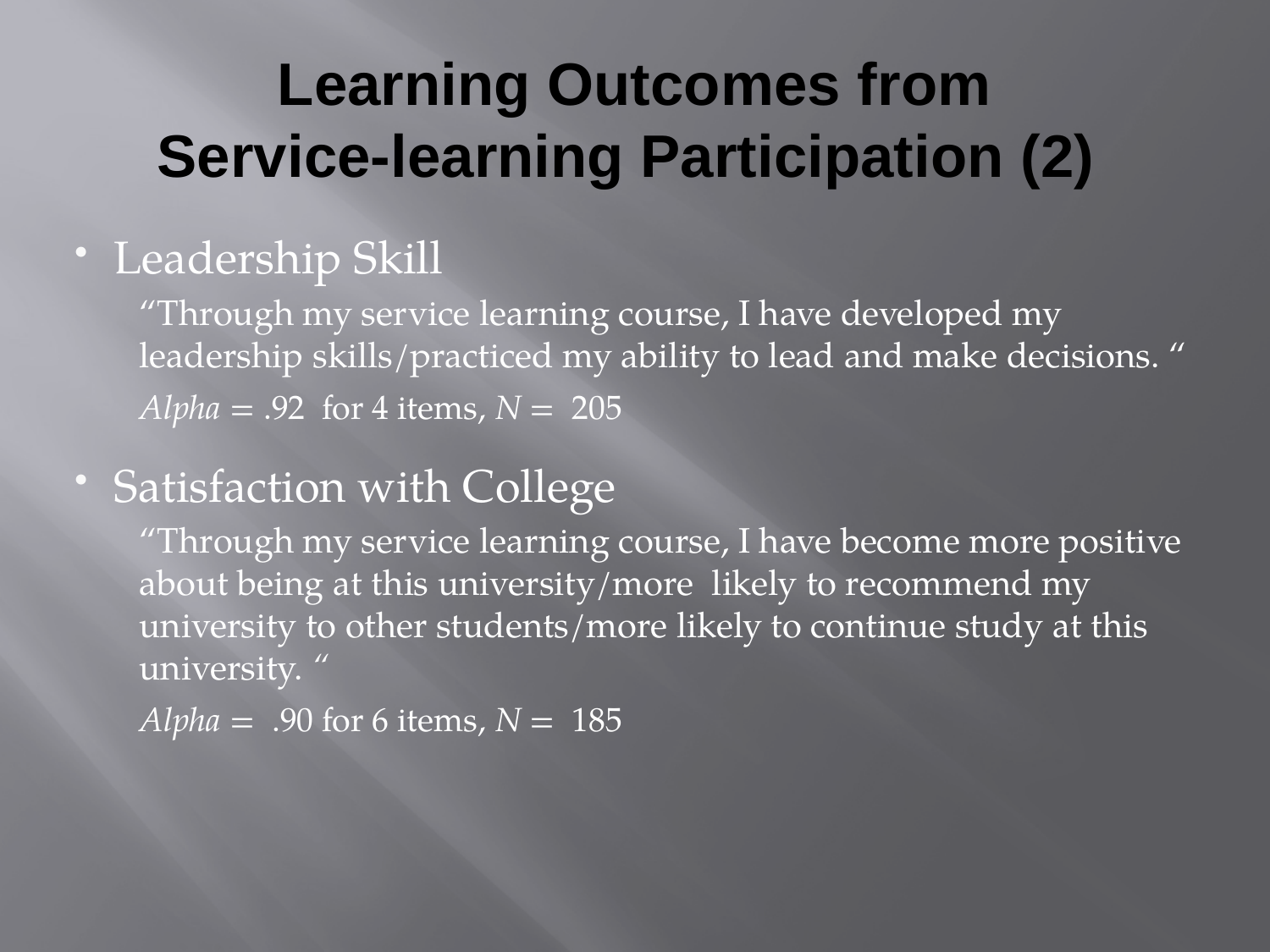

# Learning Outcomes from Service-learning Participation (2)
Leadership Skill
“Through my service learning course, I have developed my leadership skills/practiced my ability to lead and make decisions. “
Alpha = .92  for 4 items, N =  205
Satisfaction with College
“Through my service learning course, I have become more positive about being at this university/more  likely to recommend my university to other students/more likely to continue study at this university. “
Alpha =  .90 for 6 items, N =  185